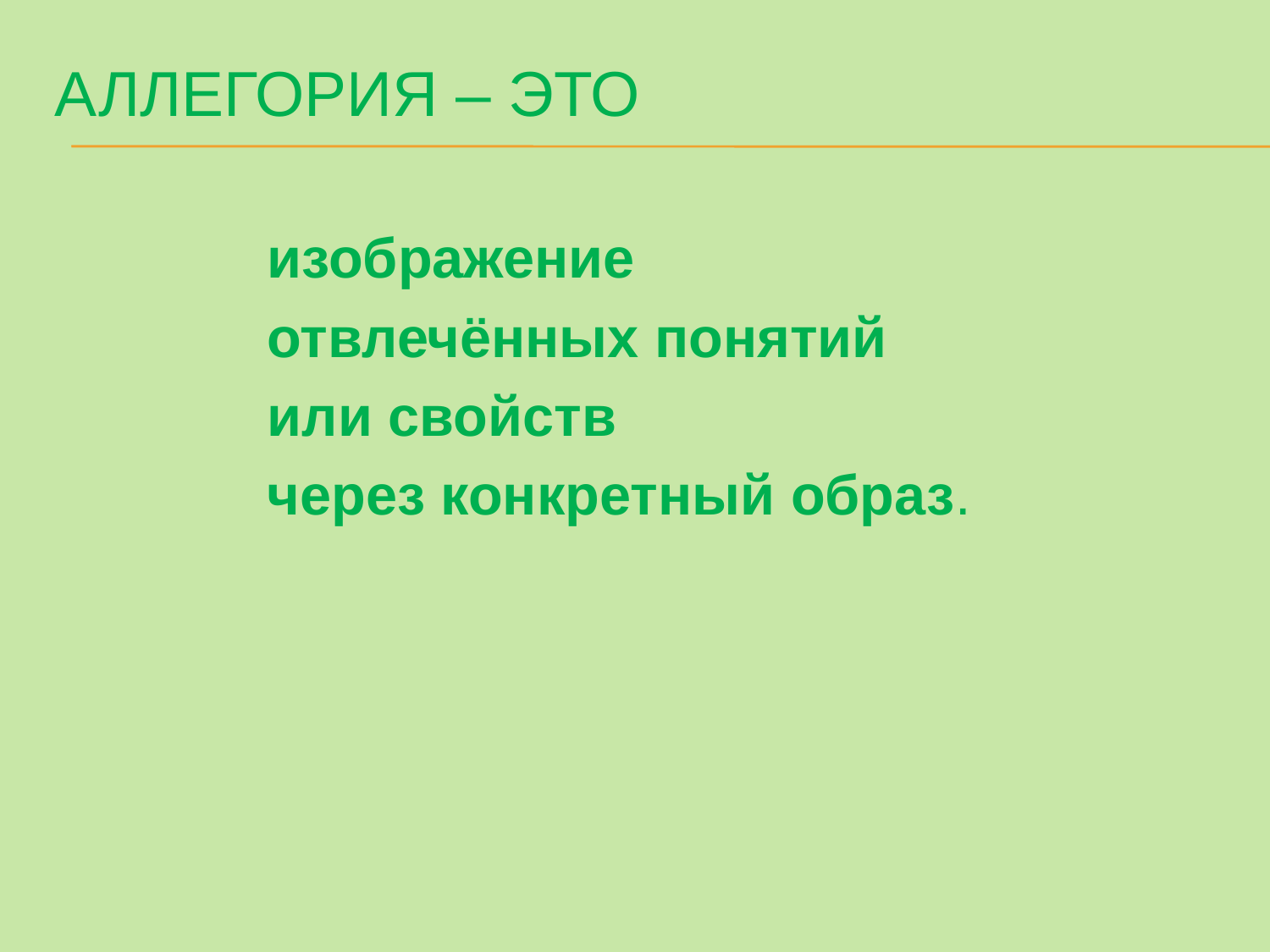

# Аллегория – это
изображение
отвлечённых понятий
или свойств
через конкретный образ.